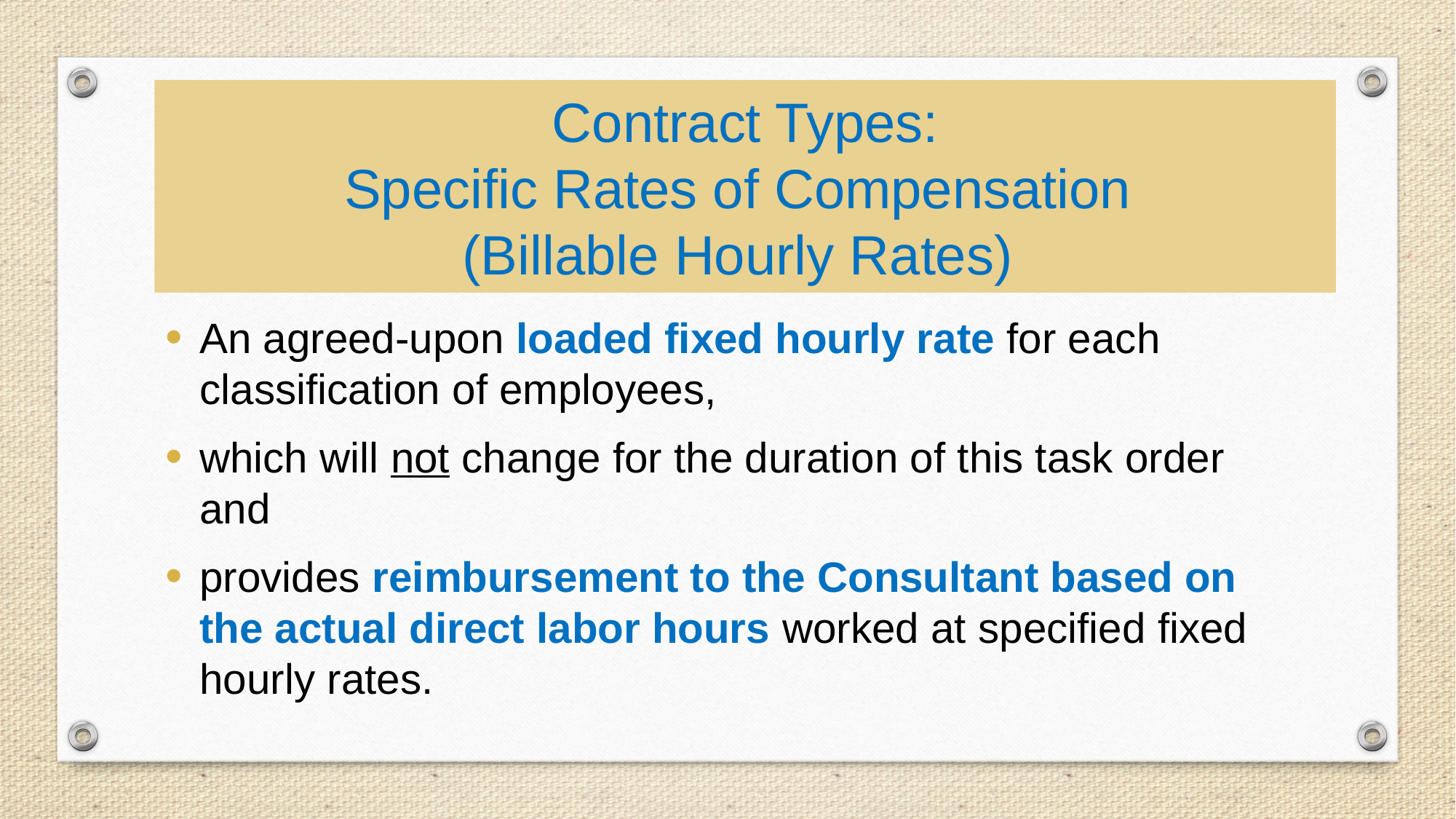

# Contract Types: Specific Rates of Compensation (Billable Hourly Rates)
An agreed-upon loaded fixed hourly rate for each classification of employees,
which will not change for the duration of this task order and
provides reimbursement to the Consultant based on the actual direct labor hours worked at specified fixed hourly rates.